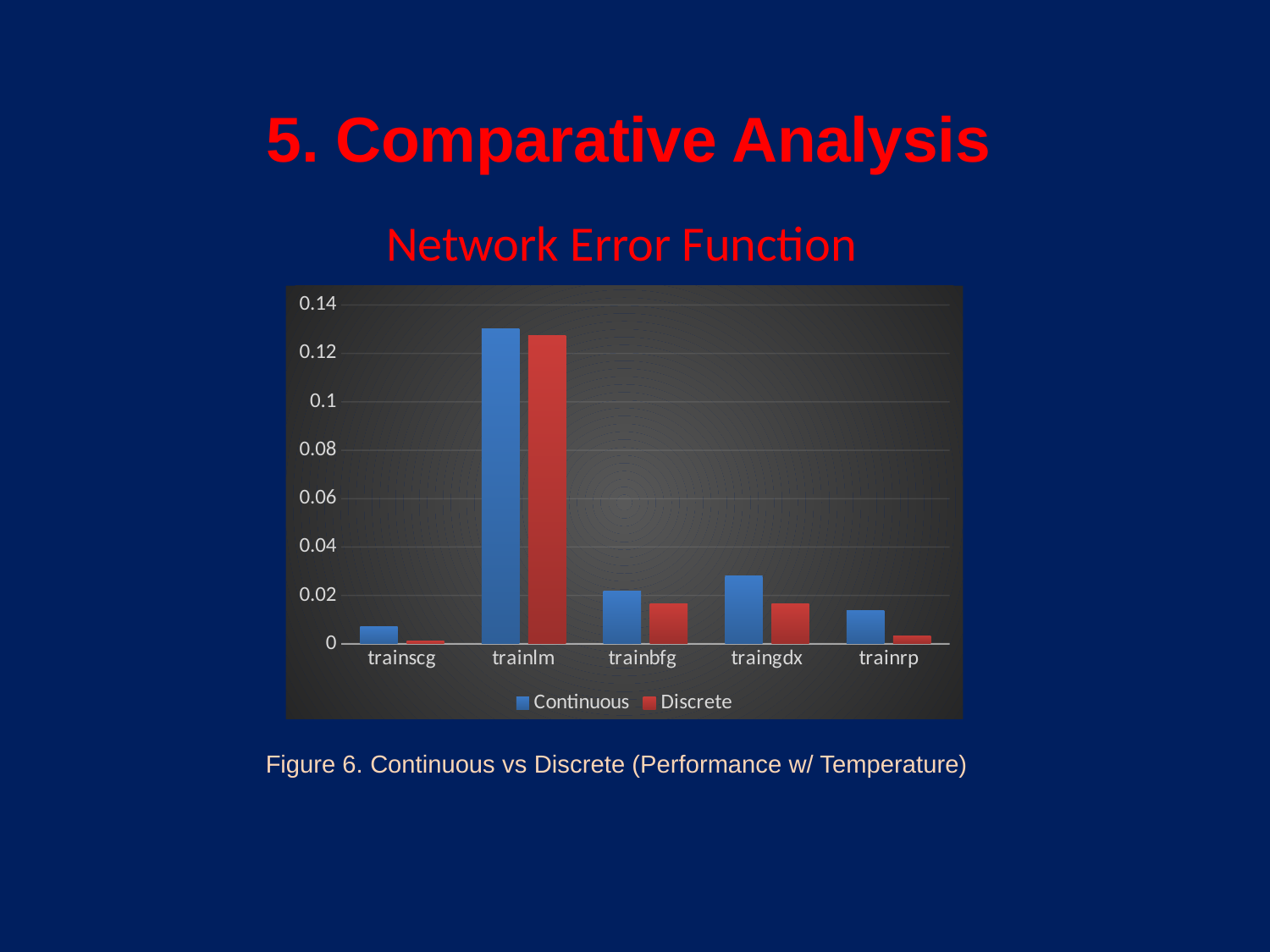

5. Comparative Analysis
Network Error Function

### Chart

| Category | Continuous | Discrete |
|---|---|---|
| trainscg | 0.007124 | 0.0011326 |
| trainlm | 0.1302 | 0.1274 |
| trainbfg  | 0.02178 | 0.016642 |
| traingdx | 0.02798 | 0.016544 |
| trainrp | 0.013736 | 0.003396 |
          Figure 6. Continuous vs Discrete (Performance w/ Temperature)